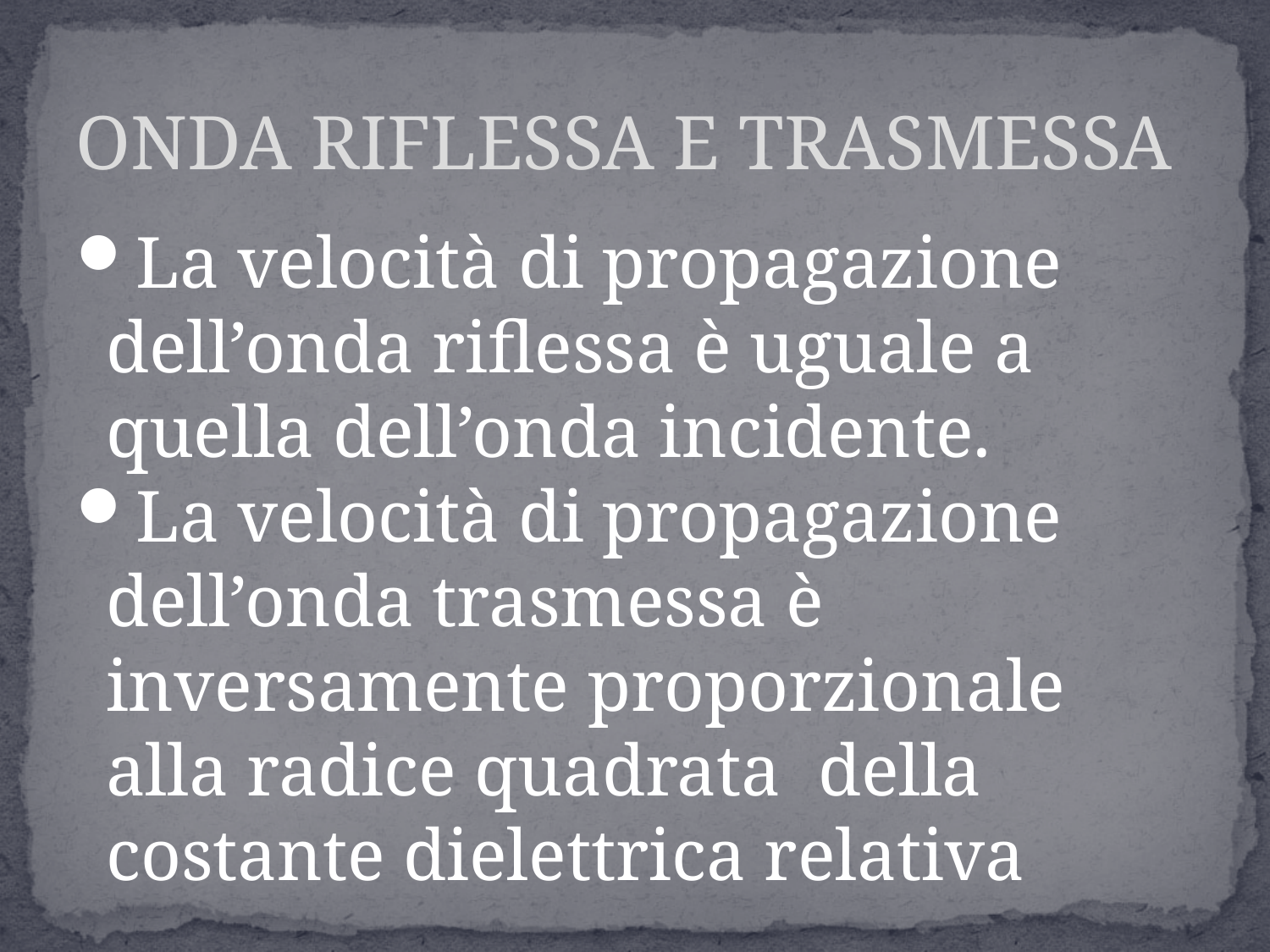

ONDA RIFLESSA E TRASMESSA
La velocità di propagazione dell’onda riflessa è uguale a quella dell’onda incidente.
La velocità di propagazione dell’onda trasmessa è inversamente proporzionale alla radice quadrata  della costante dielettrica relativa